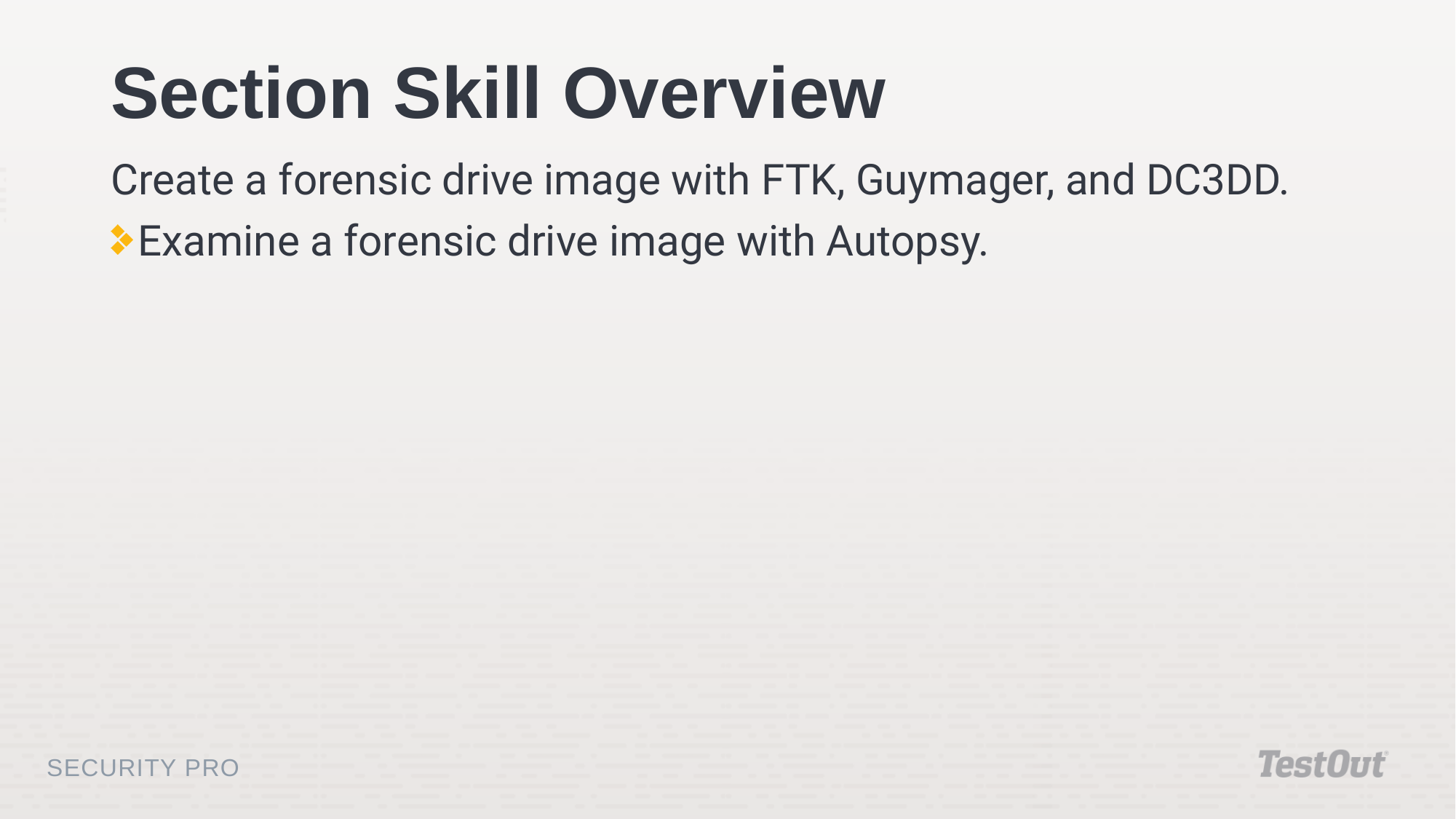

# Section Skill Overview
Create a forensic drive image with FTK, Guymager, and DC3DD.
Examine a forensic drive image with Autopsy.
Security Pro